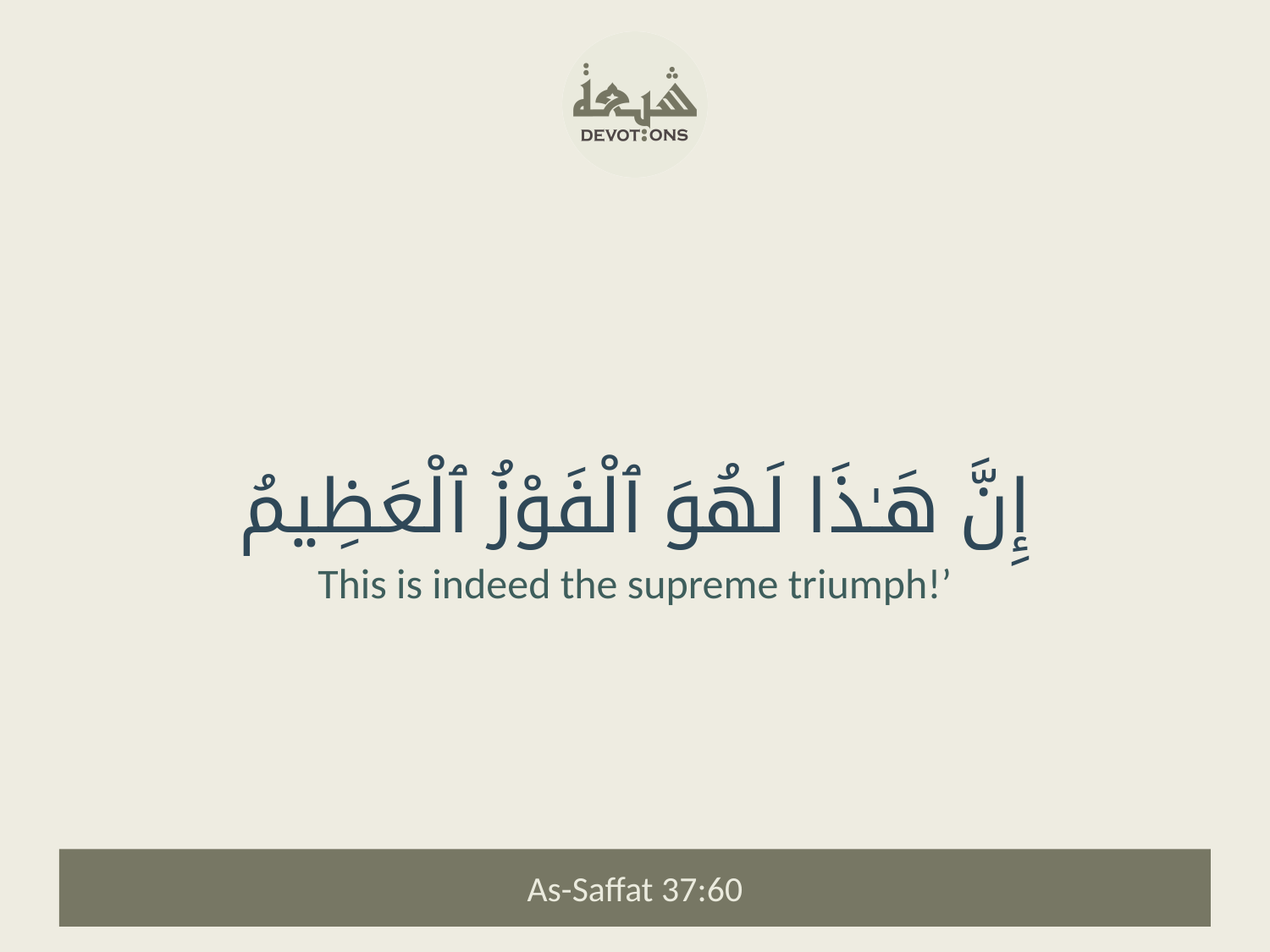

إِنَّ هَـٰذَا لَهُوَ ٱلْفَوْزُ ٱلْعَظِيمُ
This is indeed the supreme triumph!’
As-Saffat 37:60